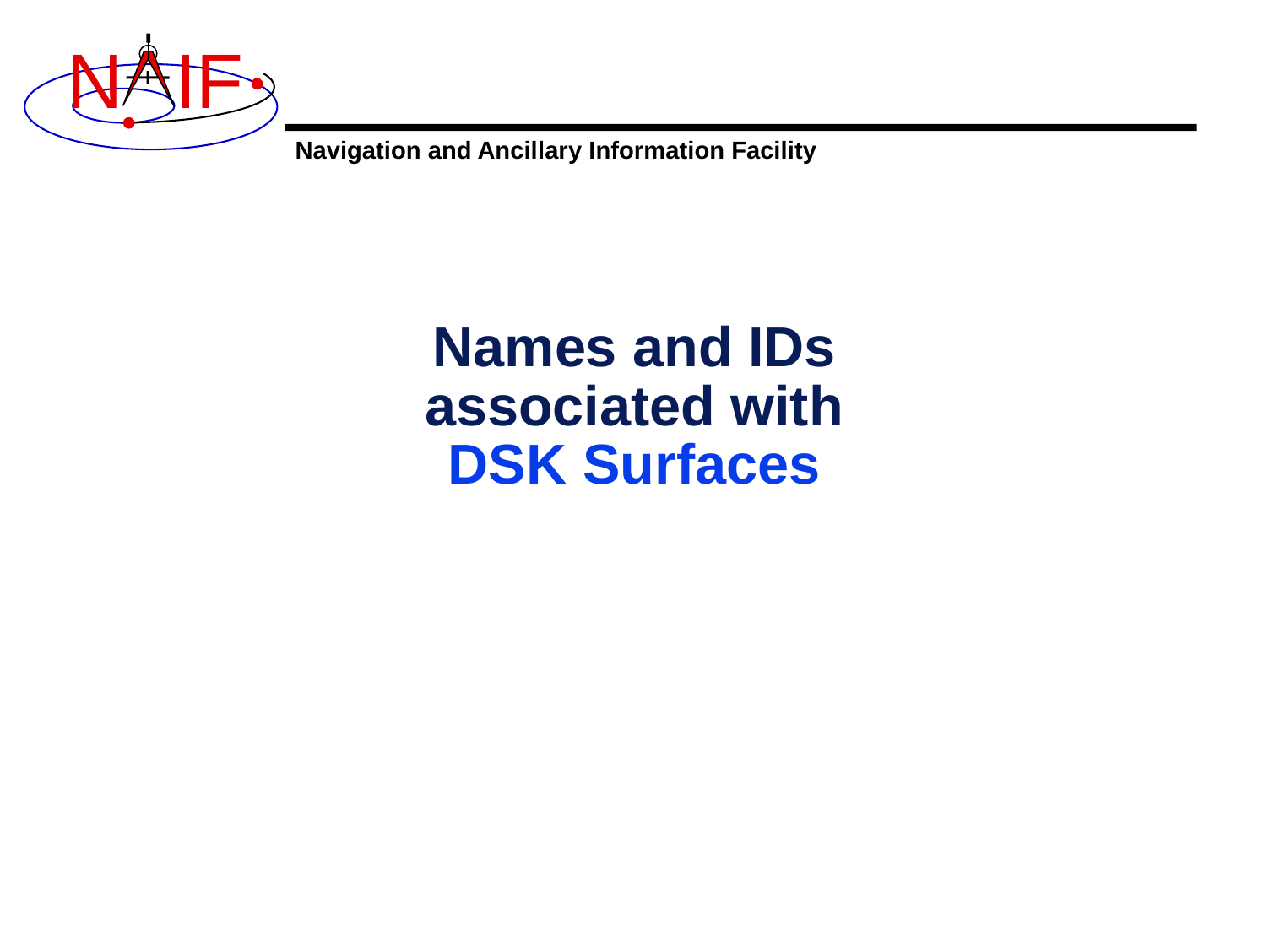

# Names and IDs associated with DSK Surfaces